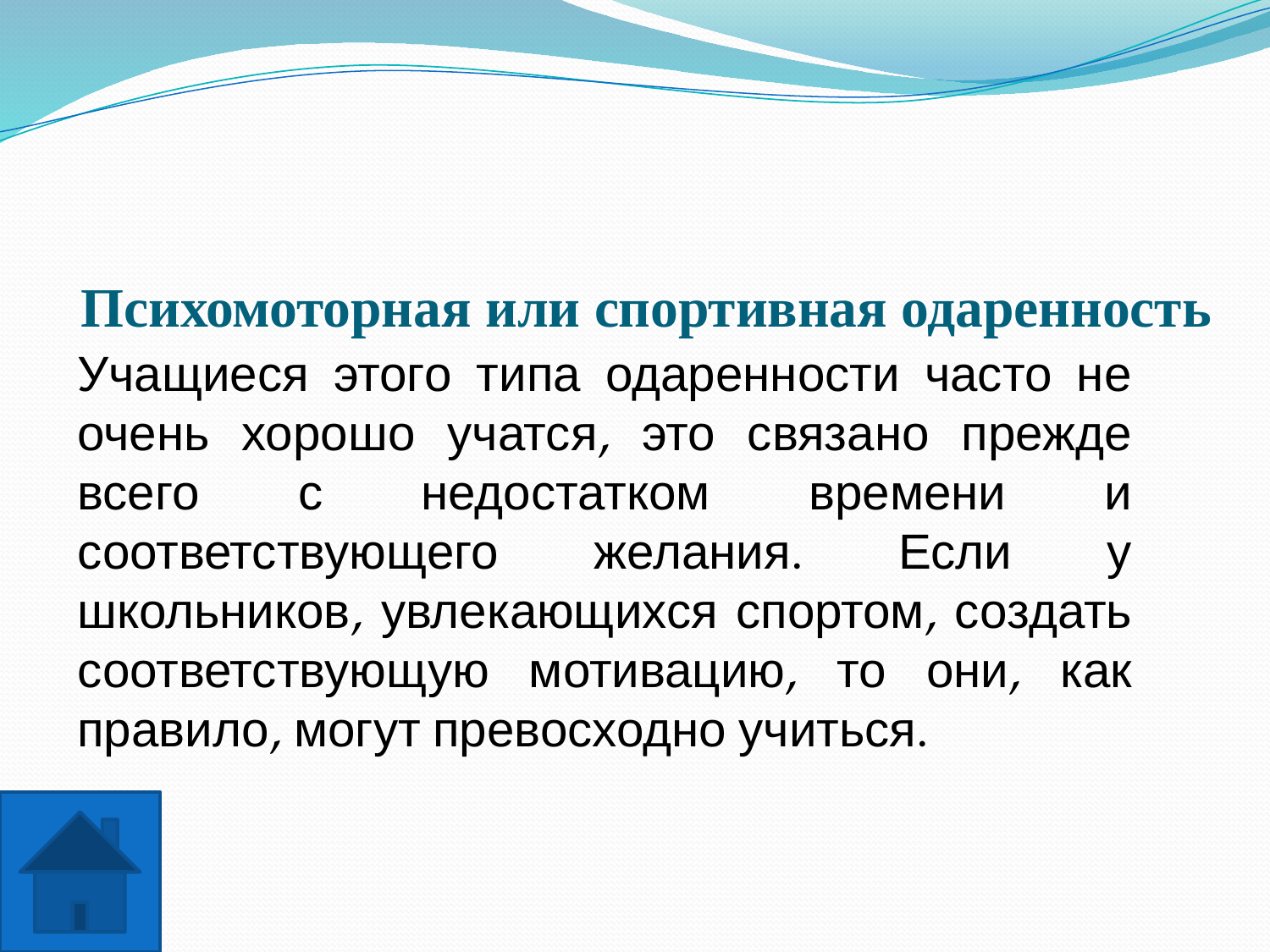

# Психомоторная или спортивная одаренность
Учащиеся этого типа одаренности часто не очень хорошо учатся, это связано прежде всего с недостатком времени и соответствующего желания. Если у школьников, увлекающихся спортом, создать соответствующую мотивацию, то они, как правило, могут превосходно учиться.